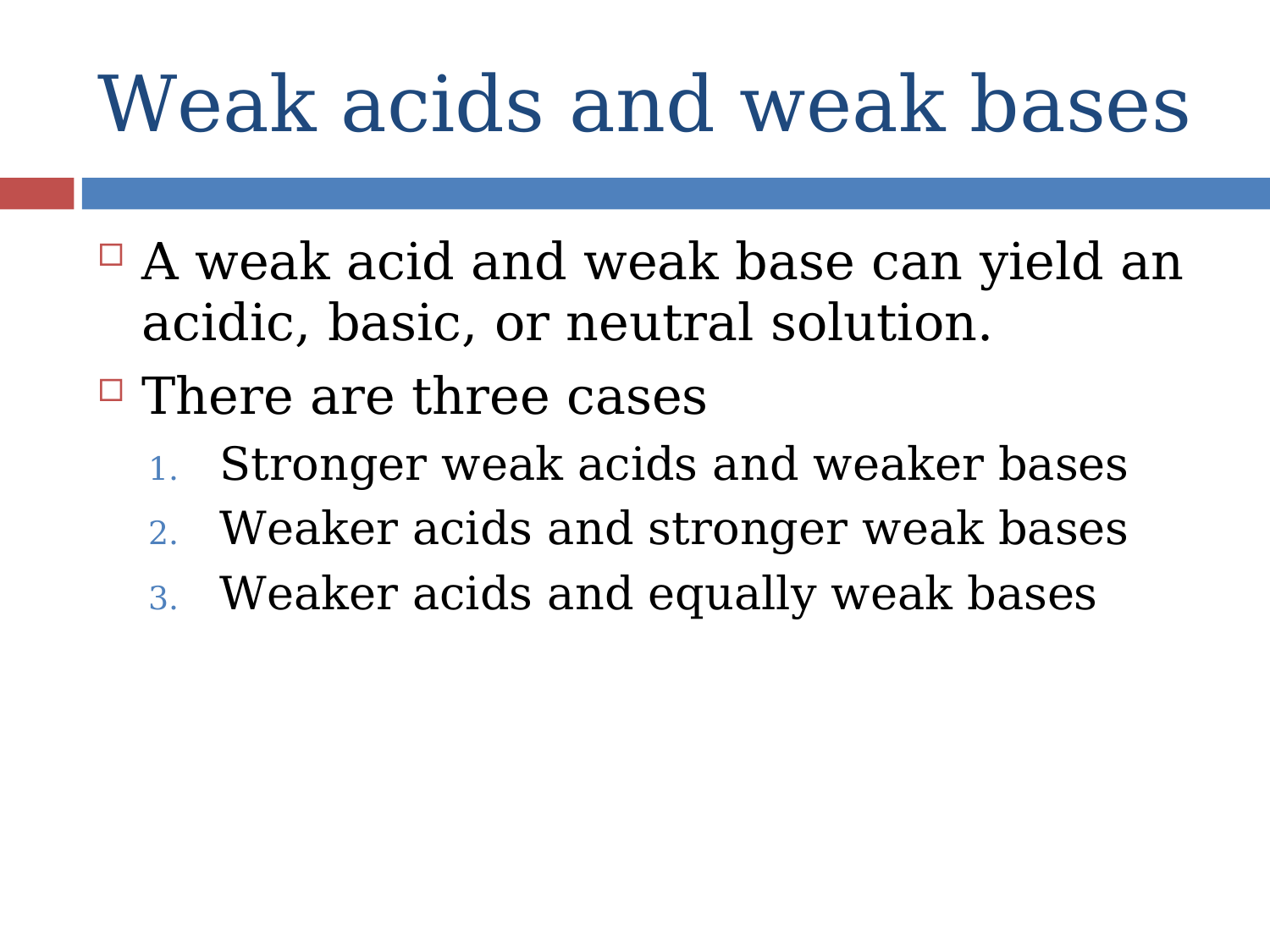

# Weak acids and weak bases
A weak acid and weak base can yield an acidic, basic, or neutral solution.
There are three cases
Stronger weak acids and weaker bases
Weaker acids and stronger weak bases
Weaker acids and equally weak bases